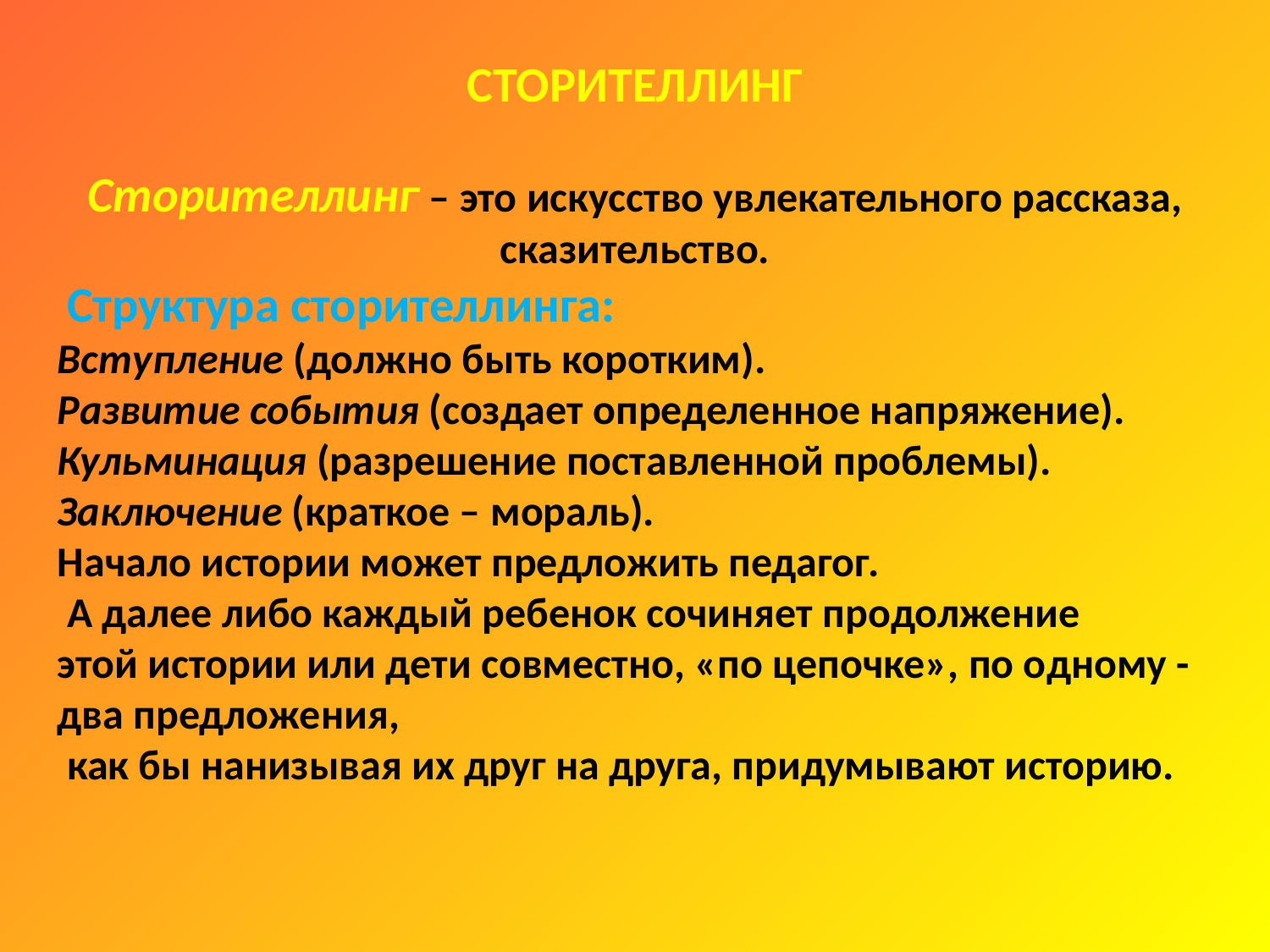

СТОРИТЕЛЛИНГ

Сторителлинг – это искусство увлекательного рассказа, сказительство.
 Структура сторителлинга:
Вступление (должно быть коротким).
Развитие события (создает определенное напряжение).
Кульминация (разрешение поставленной проблемы).
Заключение (краткое – мораль).
Начало истории может предложить педагог.
 А далее либо каждый ребенок сочиняет продолжение
этой истории или дети совместно, «по цепочке», по одному - два предложения,
 как бы нанизывая их друг на друга, придумывают историю.